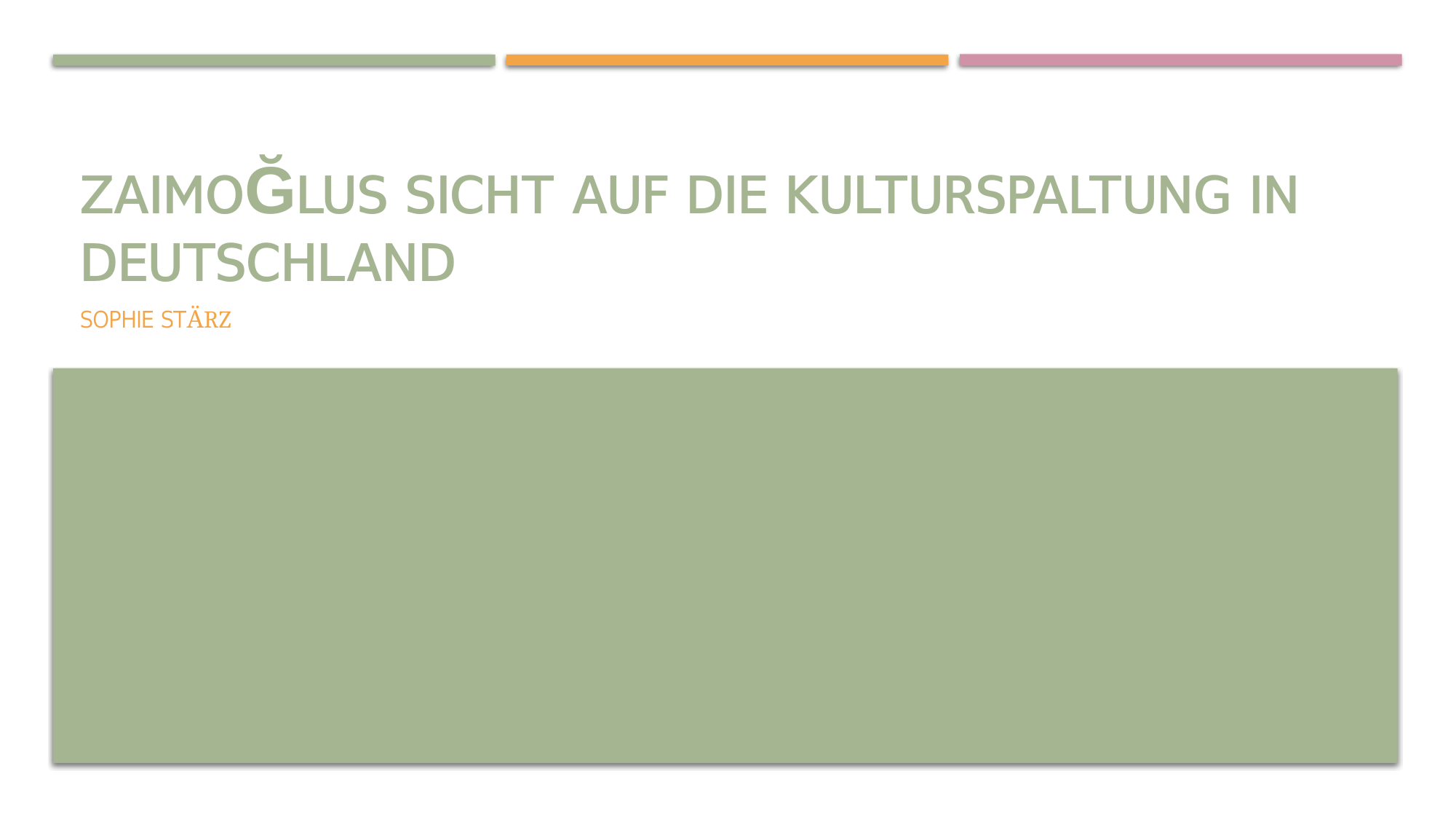

# ZaimoĞlus Sicht auf Die Kulturspaltung in Deutschland
Sophie stӓRZ